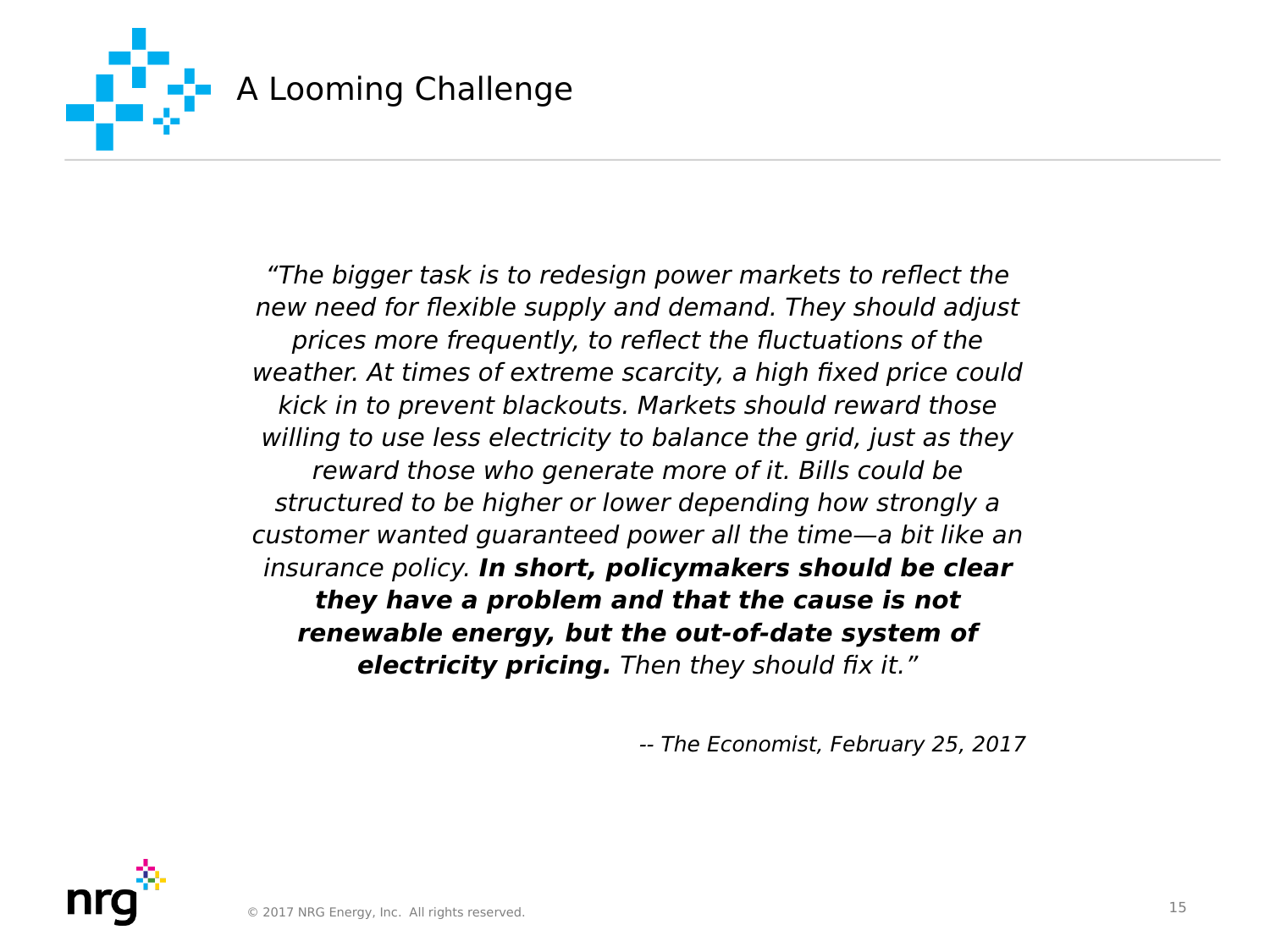

# A Looming Challenge
“The bigger task is to redesign power markets to reflect the new need for flexible supply and demand. They should adjust prices more frequently, to reflect the fluctuations of the weather. At times of extreme scarcity, a high fixed price could kick in to prevent blackouts. Markets should reward those willing to use less electricity to balance the grid, just as they reward those who generate more of it. Bills could be structured to be higher or lower depending how strongly a customer wanted guaranteed power all the time—a bit like an insurance policy. In short, policymakers should be clear they have a problem and that the cause is not renewable energy, but the out-of-date system of electricity pricing. Then they should fix it.”

-- The Economist, February 25, 2017
15
© 2017 NRG Energy, Inc.  All rights reserved.